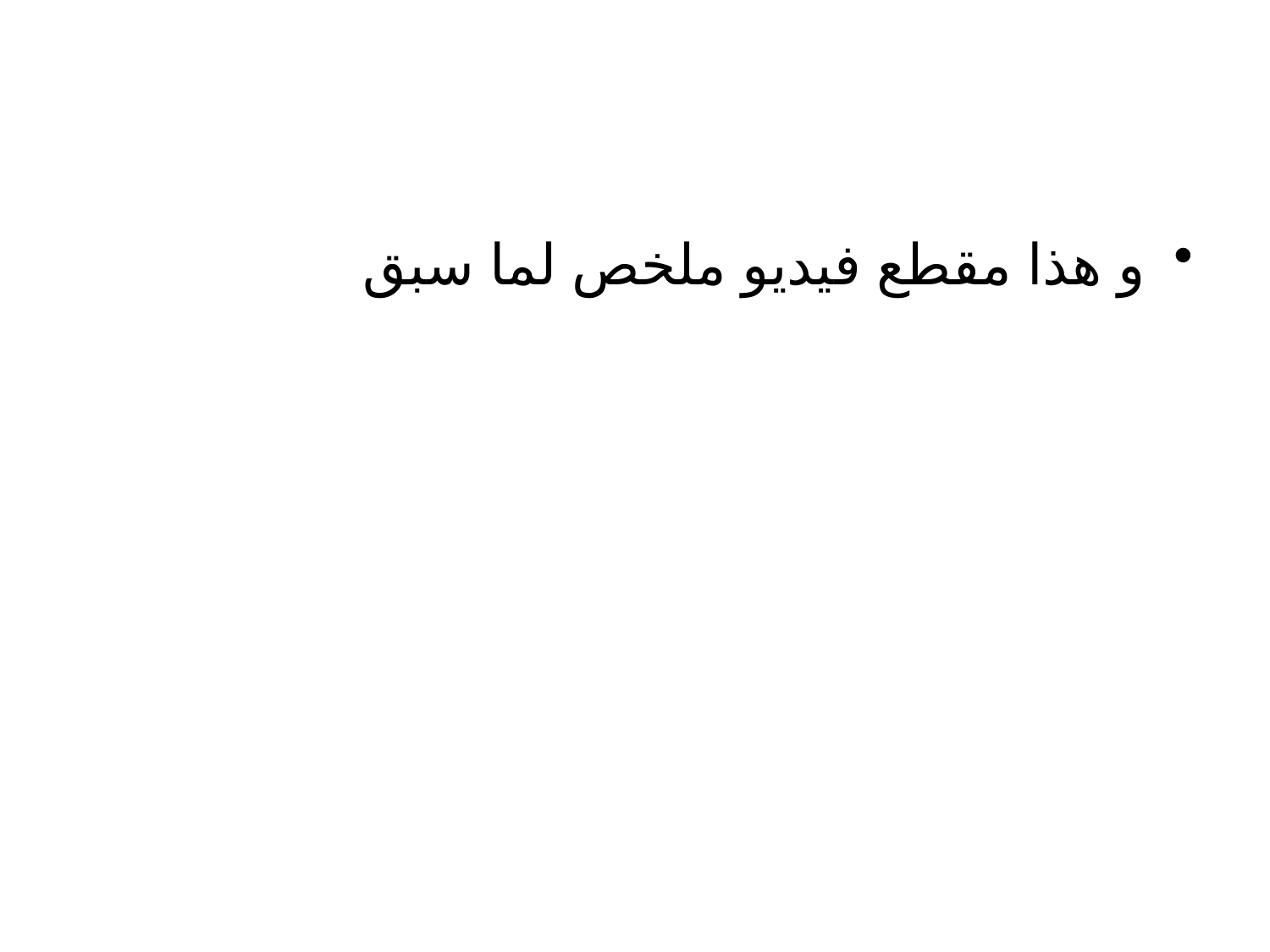

#
و هذا مقطع فيديو ملخص لما سبق